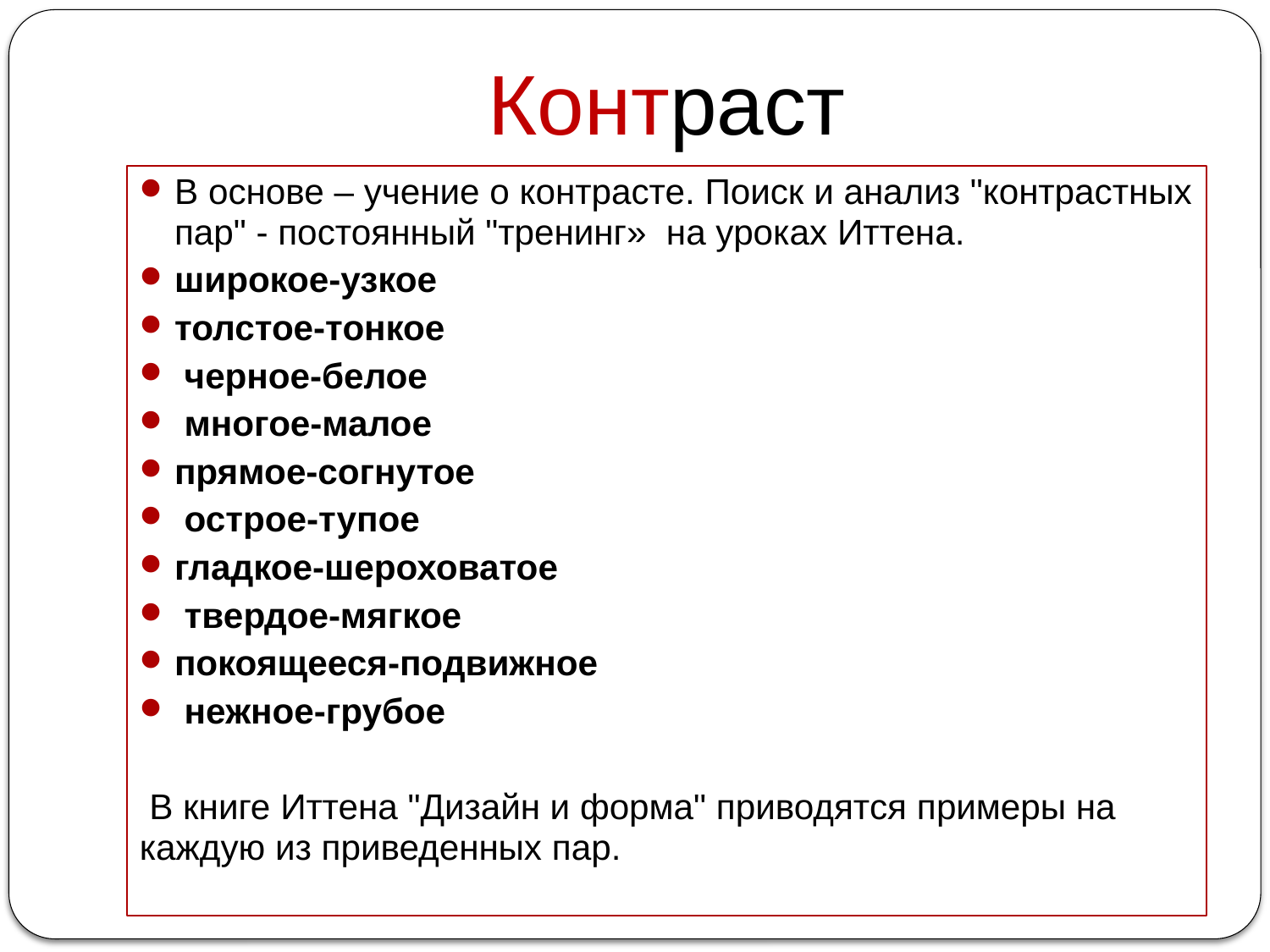

# Контраст
В основе – учение о контрасте. Поиск и анализ "контрастных пар" - постоянный "тренинг»  на уроках Иттена.
широкое-узкое
толстое-тонкое
 черное-белое
 многое-малое
прямое-согнутое
 острое-тупое
гладкое-шероховатое
 твердое-мягкое
покоящееся-подвижное
 нежное-грубое

 В книге Иттена "Дизайн и форма" приводятся примеры на каждую из приведенных пар.